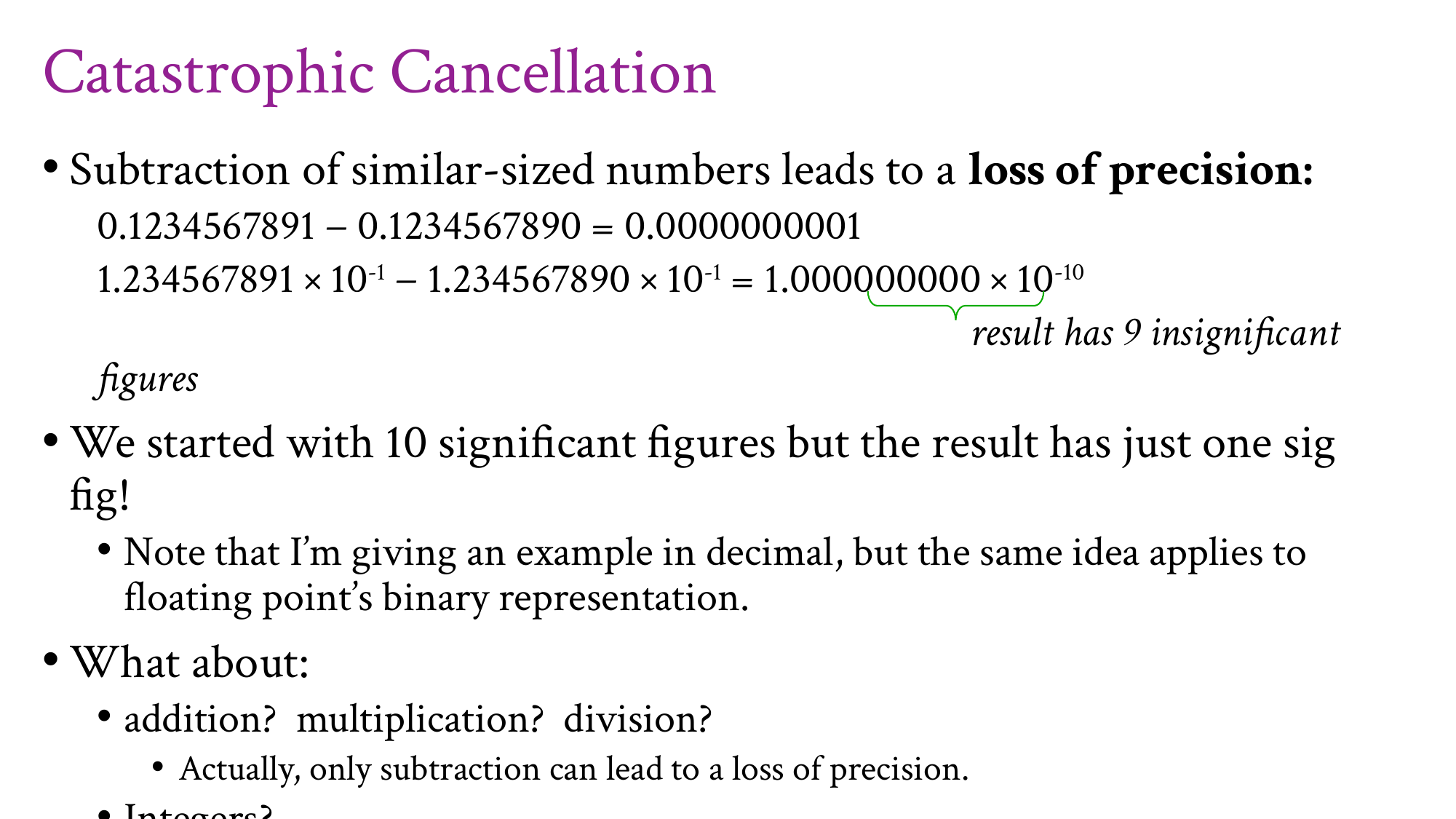

# Catastrophic Cancellation
Subtraction of similar-sized numbers leads to a loss of precision:
0.1234567891 − 0.1234567890 = 0.0000000001
1.234567891 × 10-1 − 1.234567890 × 10-1 = 1.000000000 × 10-10
								result has 9 insignificant figures
We started with 10 significant figures but the result has just one sig fig!
Note that I’m giving an example in decimal, but the same idea applies to floating point’s binary representation.
What about:
addition?  multiplication?  division?
Actually, only subtraction can lead to a loss of precision.
Integers?
Integers may overflow, precision is not really defined for integers.